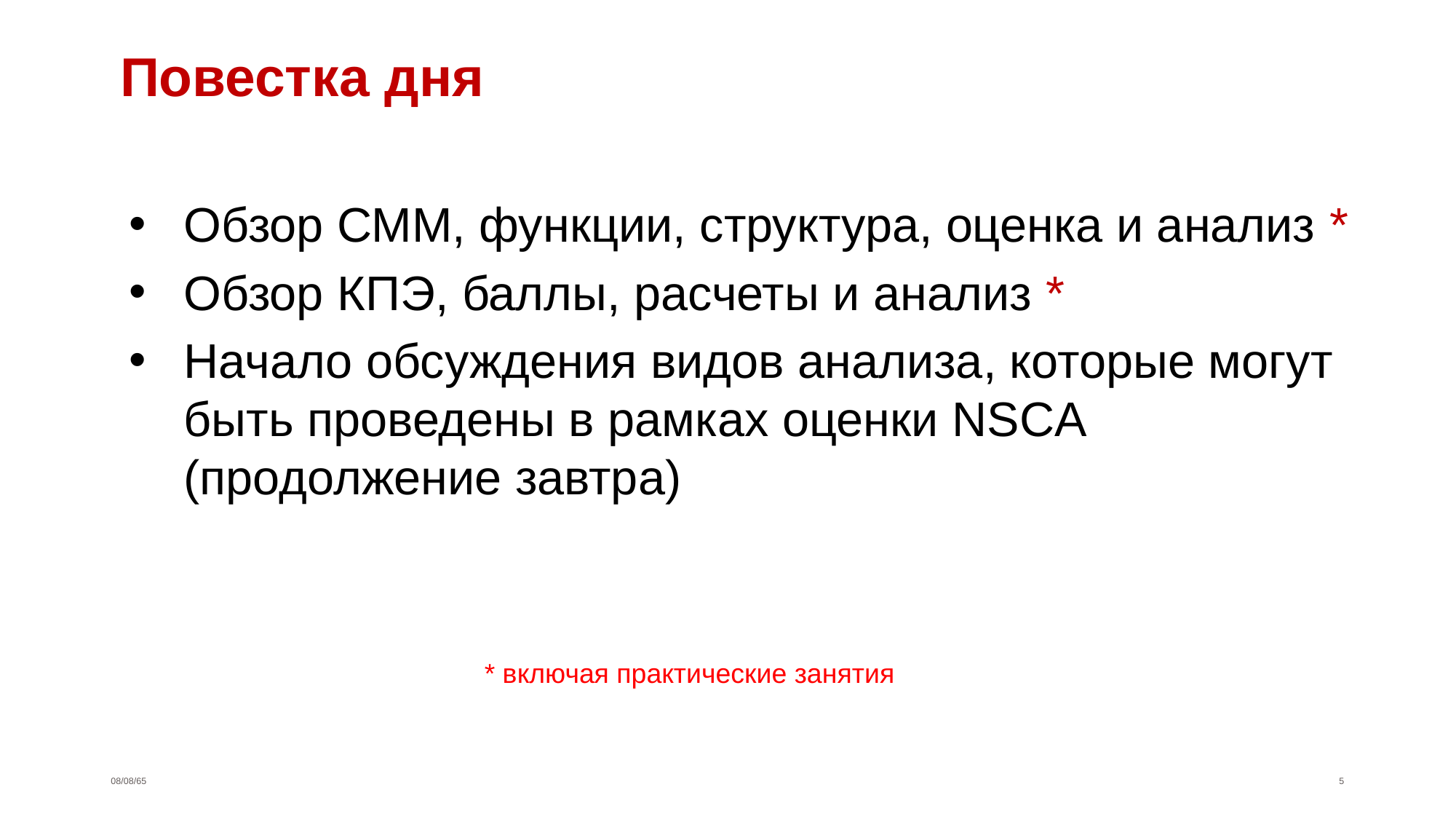

# Повестка дня

Обзор СММ, функции, структура, оценка и анализ *
Обзор КПЭ, баллы, расчеты и анализ *
Начало обсуждения видов анализа, которые могут быть проведены в рамках оценки NSCA (продолжение завтра)
* включая практические занятия
08/08/65
5